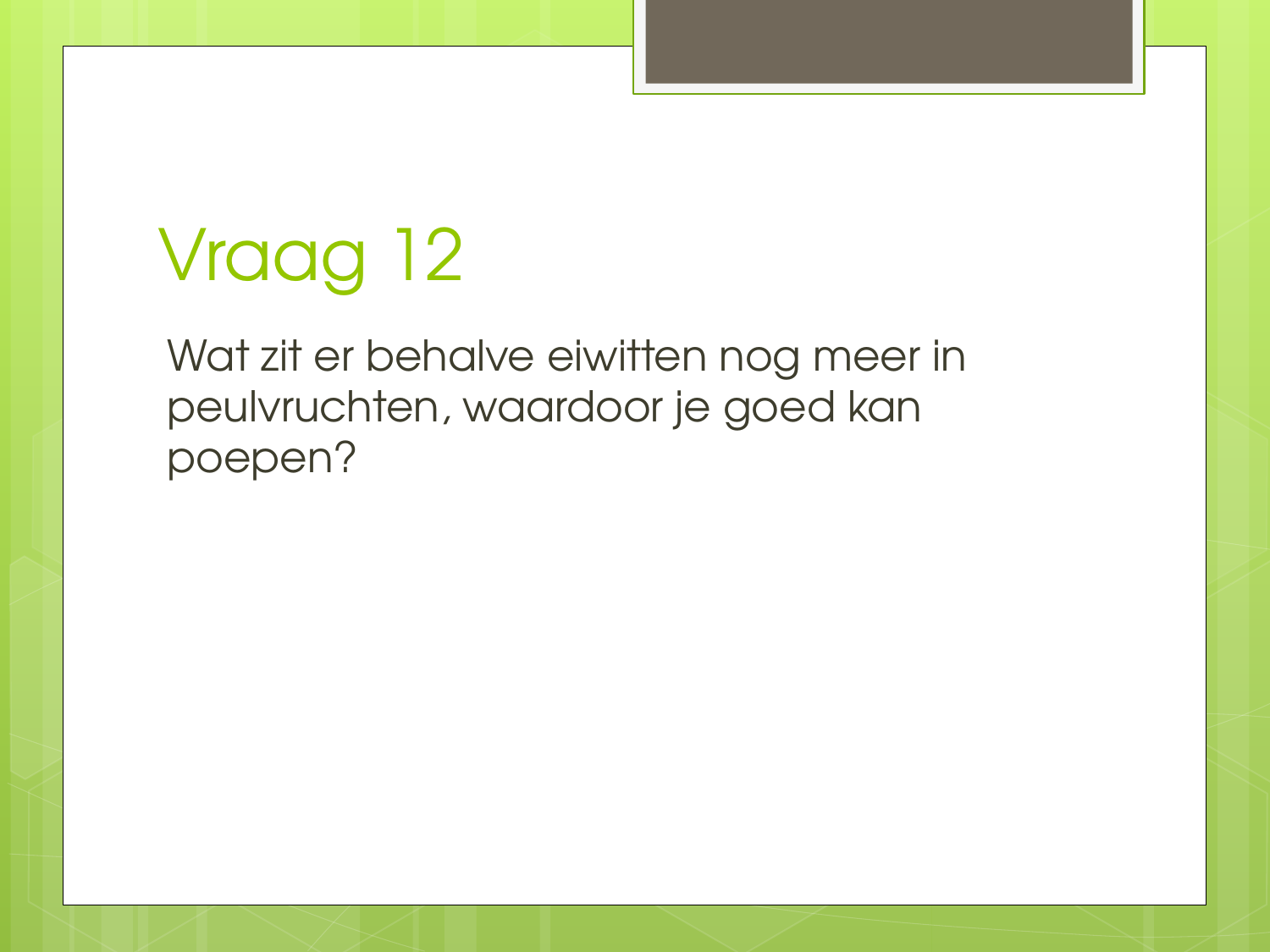

# Vraag 12
Wat zit er behalve eiwitten nog meer in peulvruchten, waardoor je goed kan poepen?